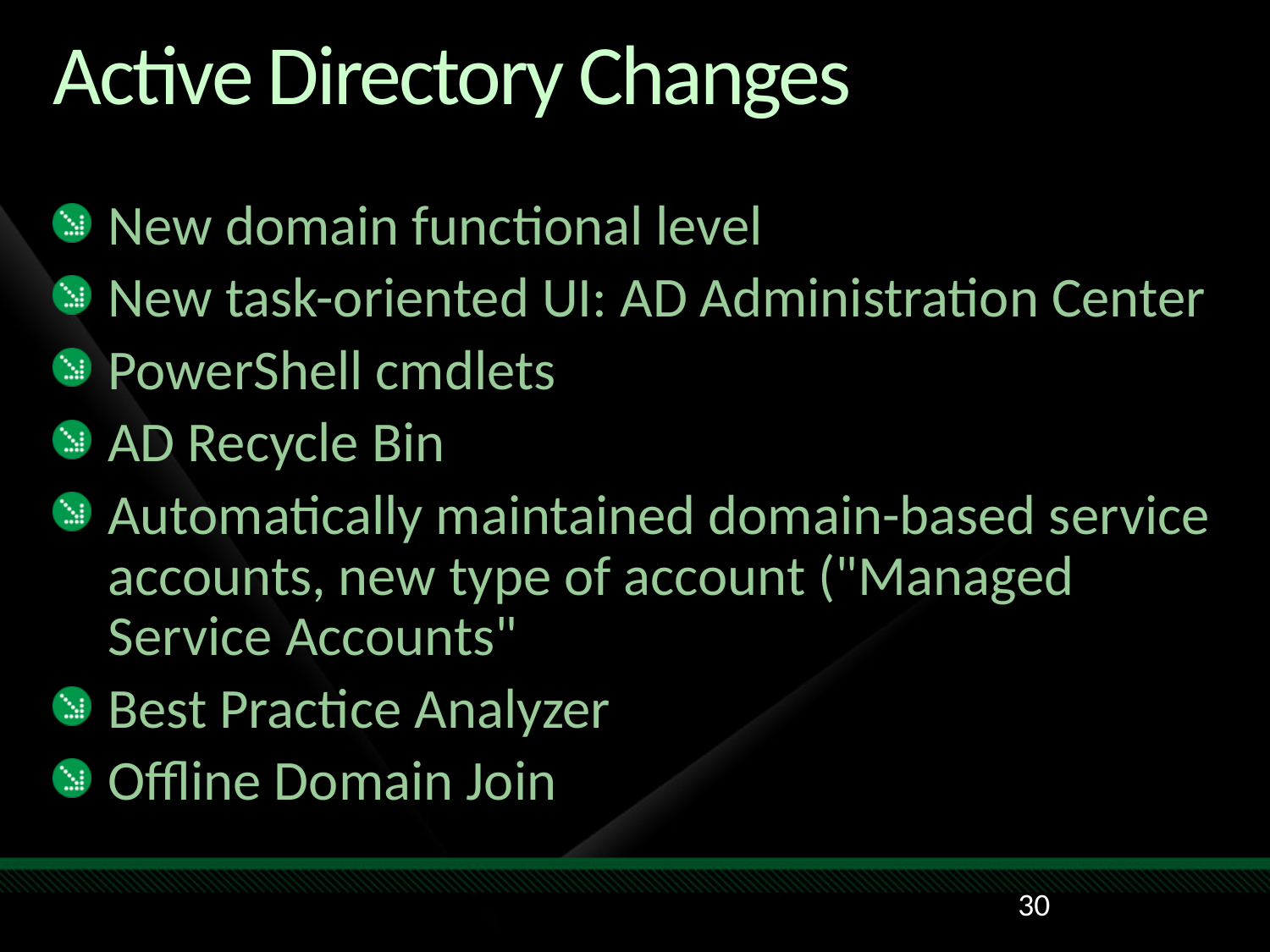

# Active Directory Changes
New domain functional level
New task-oriented UI: AD Administration Center
PowerShell cmdlets
AD Recycle Bin
Automatically maintained domain-based service accounts, new type of account ("Managed Service Accounts"
Best Practice Analyzer
Offline Domain Join
30